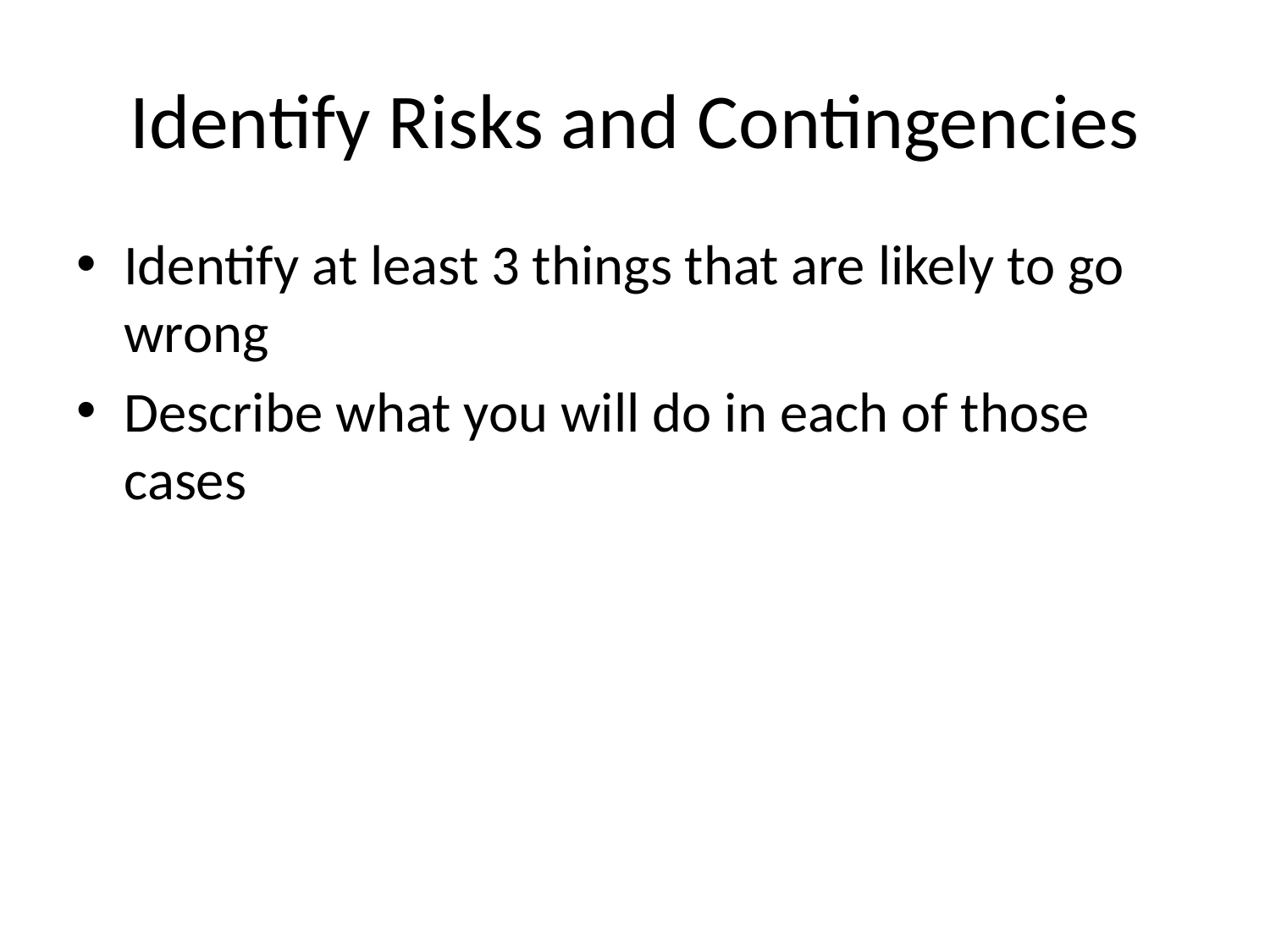

# Identify Risks and Contingencies
Identify at least 3 things that are likely to go wrong
Describe what you will do in each of those cases